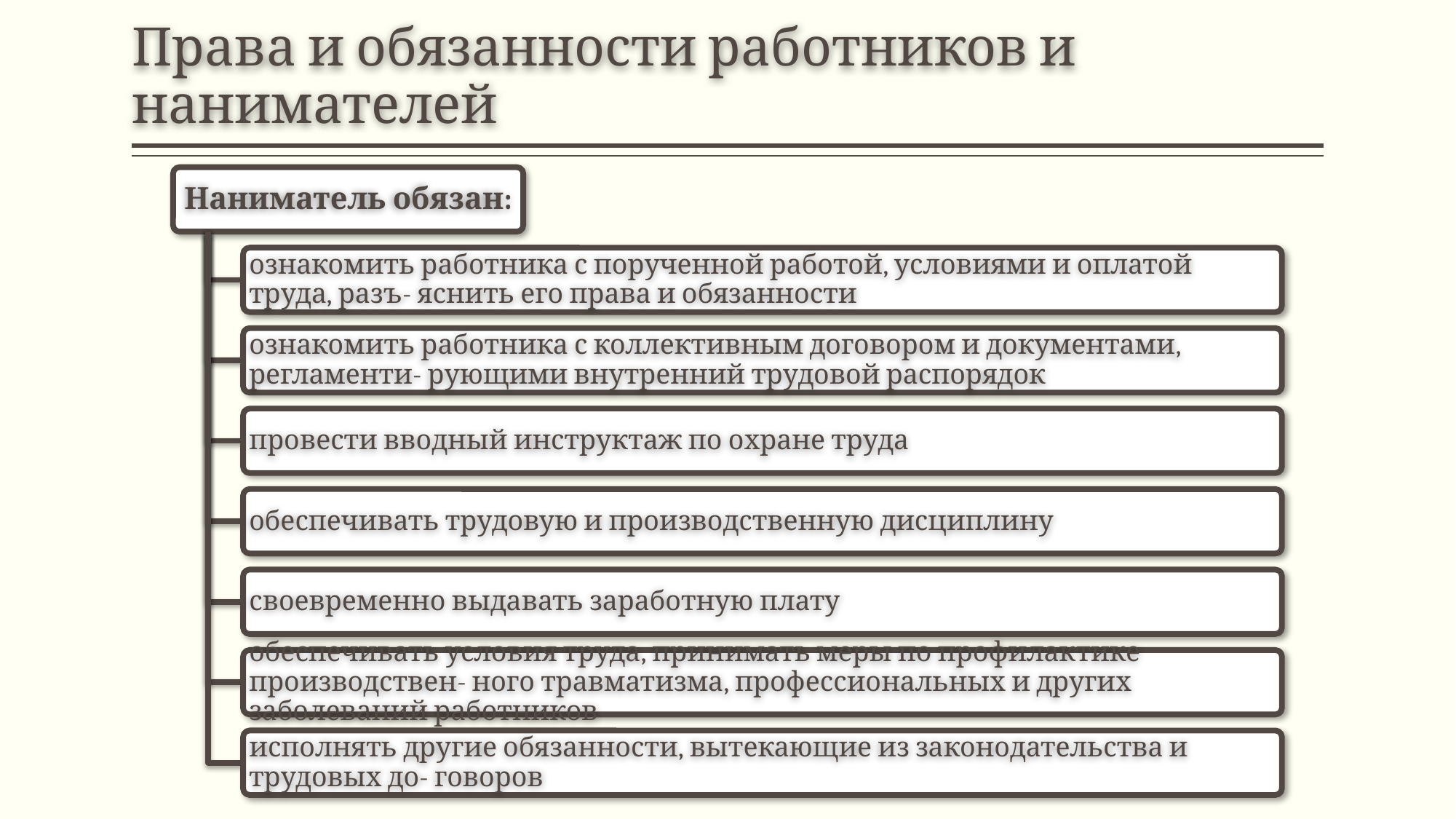

# Права и обязанности работников и нанимателей

Наниматель обязан:

ознакомить работника с порученной работой, условиями и оплатой труда, разъ- яснить его права и обязанности

ознакомить работника с коллективным договором и документами, регламенти- рующими внутренний трудовой распорядок

провести вводный инструктаж по охране труда

обеспечивать трудовую и производственную дисциплину

своевременно выдавать заработную плату

обеспечивать условия труда, принимать меры по профилактике производствен- ного травматизма, профессиональных и других заболеваний работников

исполнять другие обязанности, вытекающие из законодательства и трудовых до- говоров